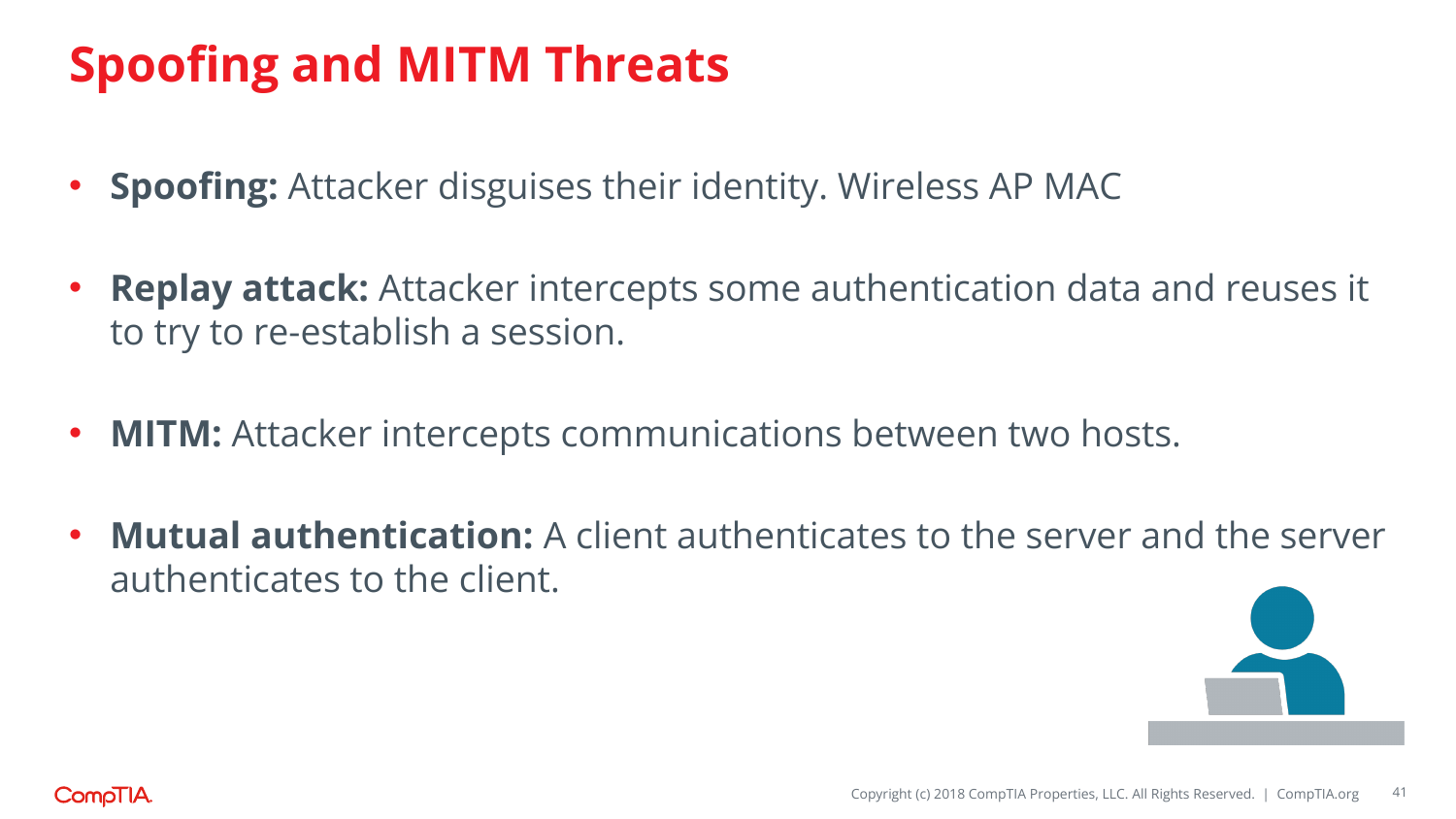

# Spoofing and MITM Threats
Spoofing: Attacker disguises their identity. Wireless AP MAC

Replay attack: Attacker intercepts some authentication data and reuses it to try to re-establish a session.

MITM: Attacker intercepts communications between two hosts.

Mutual authentication: A client authenticates to the server and the server authenticates to the client.
41